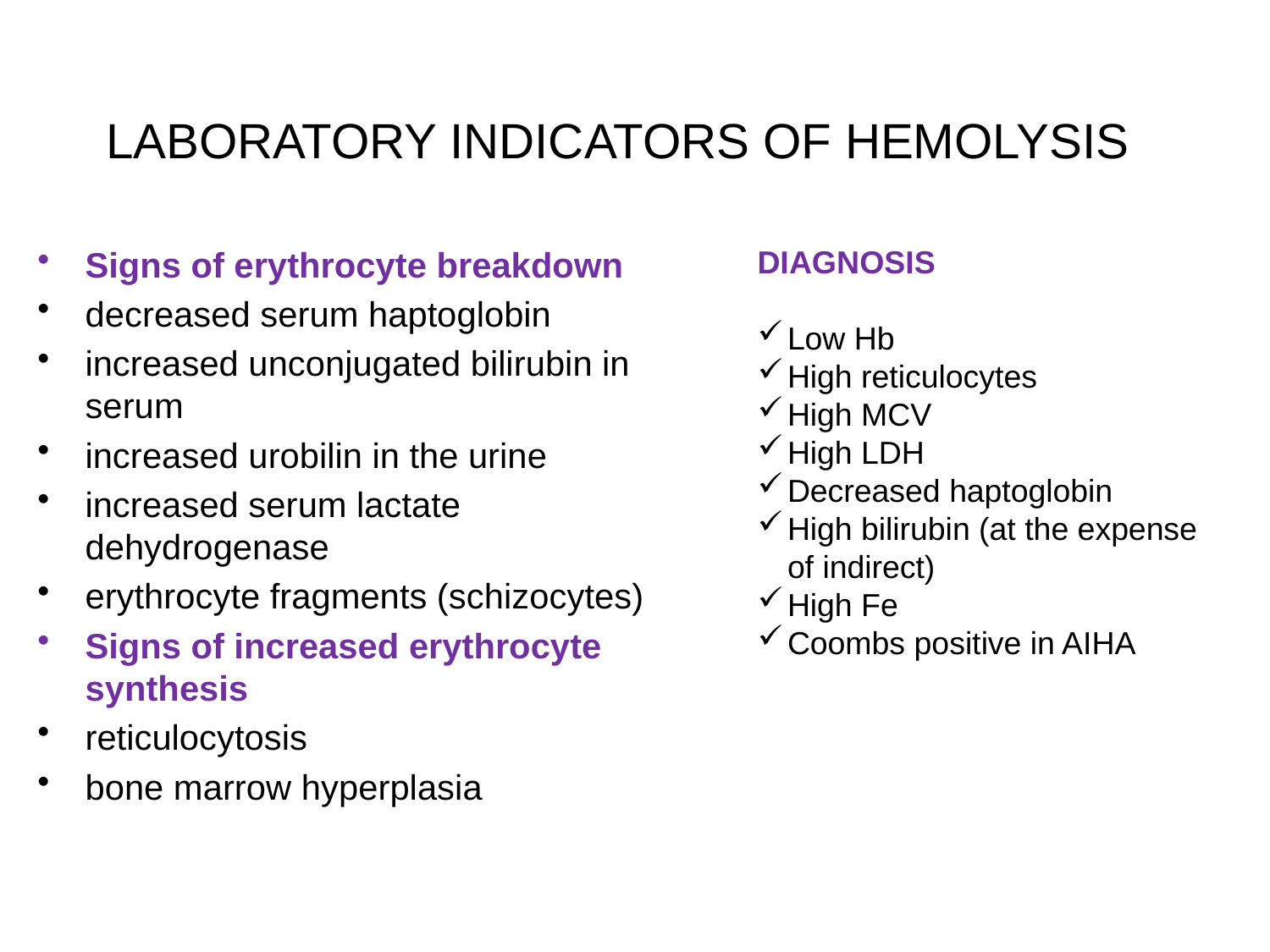

# LABORATORY INDICATORS OF HEMOLYSIS
Signs of erythrocyte breakdown
decreased serum haptoglobin
increased unconjugated bilirubin in serum
increased urobilin in the urine
increased serum lactate dehydrogenase
erythrocyte fragments (schizocytes)
Signs of increased erythrocyte synthesis
reticulocytosis
bone marrow hyperplasia
DIAGNOSIS

Low Hb
High reticulocytes
High MCV
High LDH
Decreased haptoglobin
High bilirubin (at the expense of indirect)
High Fe
Coombs positive in AIHA